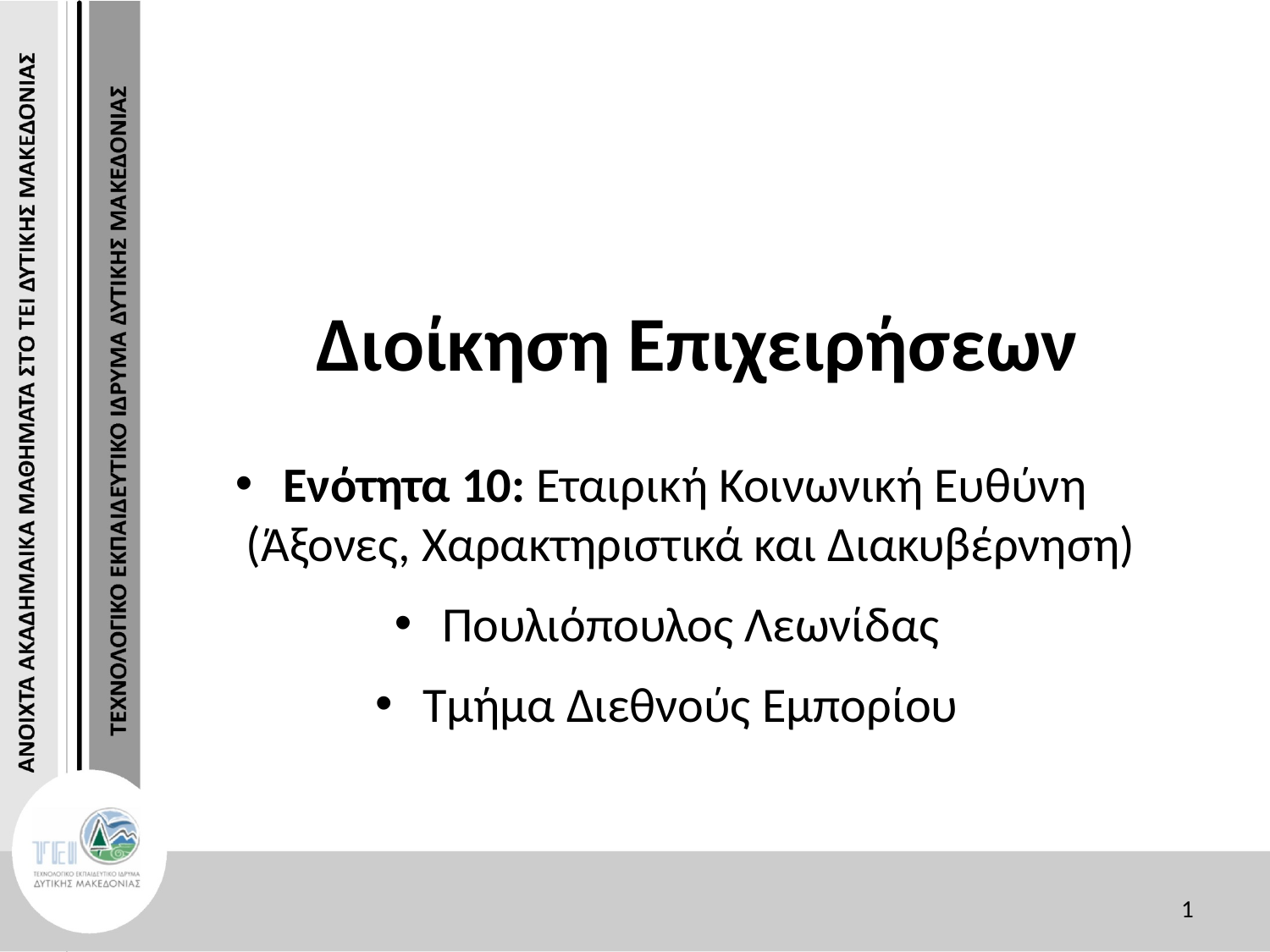

Διοίκηση Επιχειρήσεων
Ενότητα 10: Εταιρική Κοινωνική Ευθύνη  (Άξονες, Χαρακτηριστικά και Διακυβέρνηση)
Πουλιόπουλος Λεωνίδας
Τμήμα Διεθνούς Εμπορίου
1